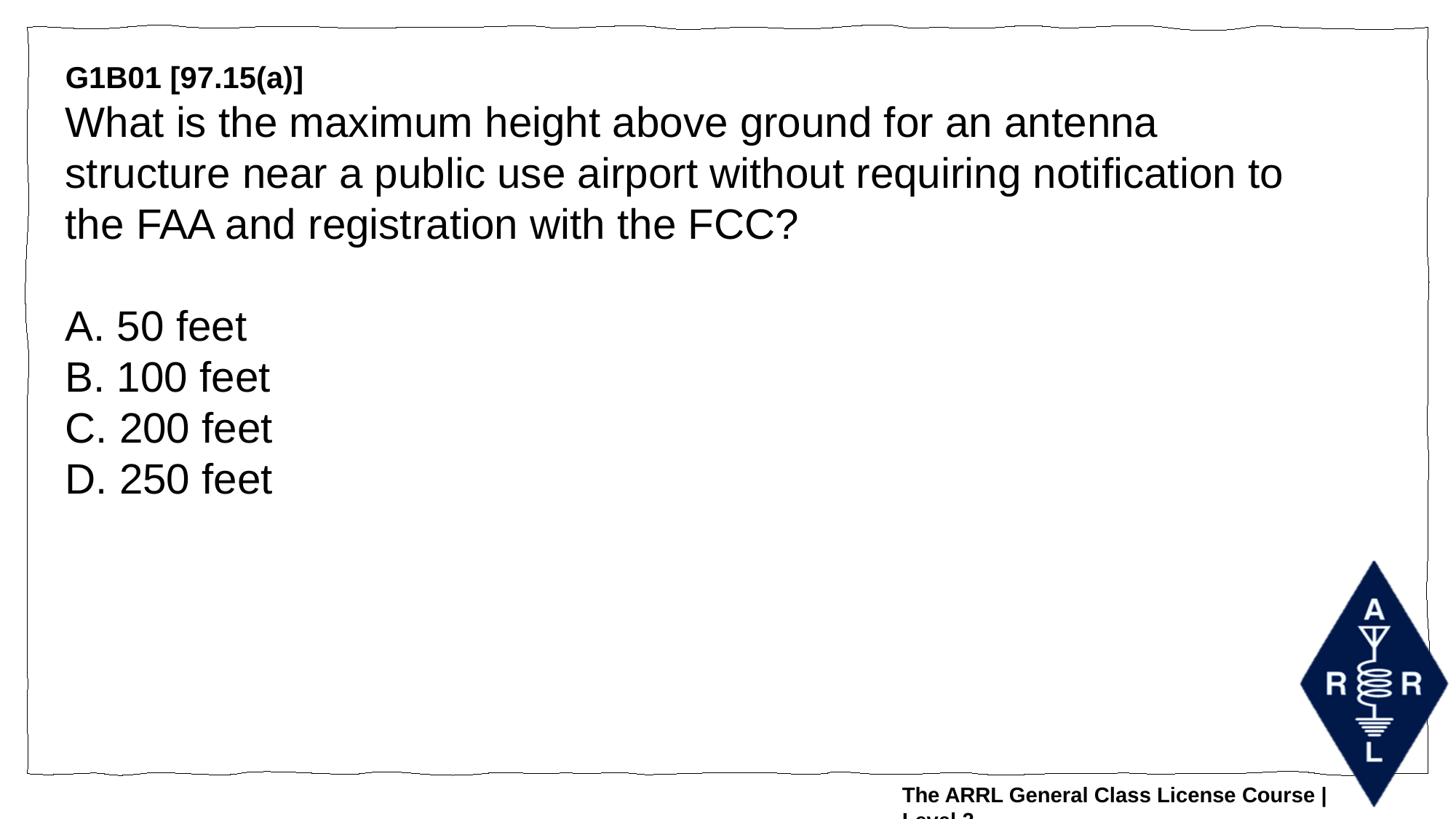

G1B01 [97.15(a)]
What is the maximum height above ground for an antenna structure near a public use airport without requiring notification to the FAA and registration with the FCC?

A. 50 feet
B. 100 feet
C. 200 feet
D. 250 feet